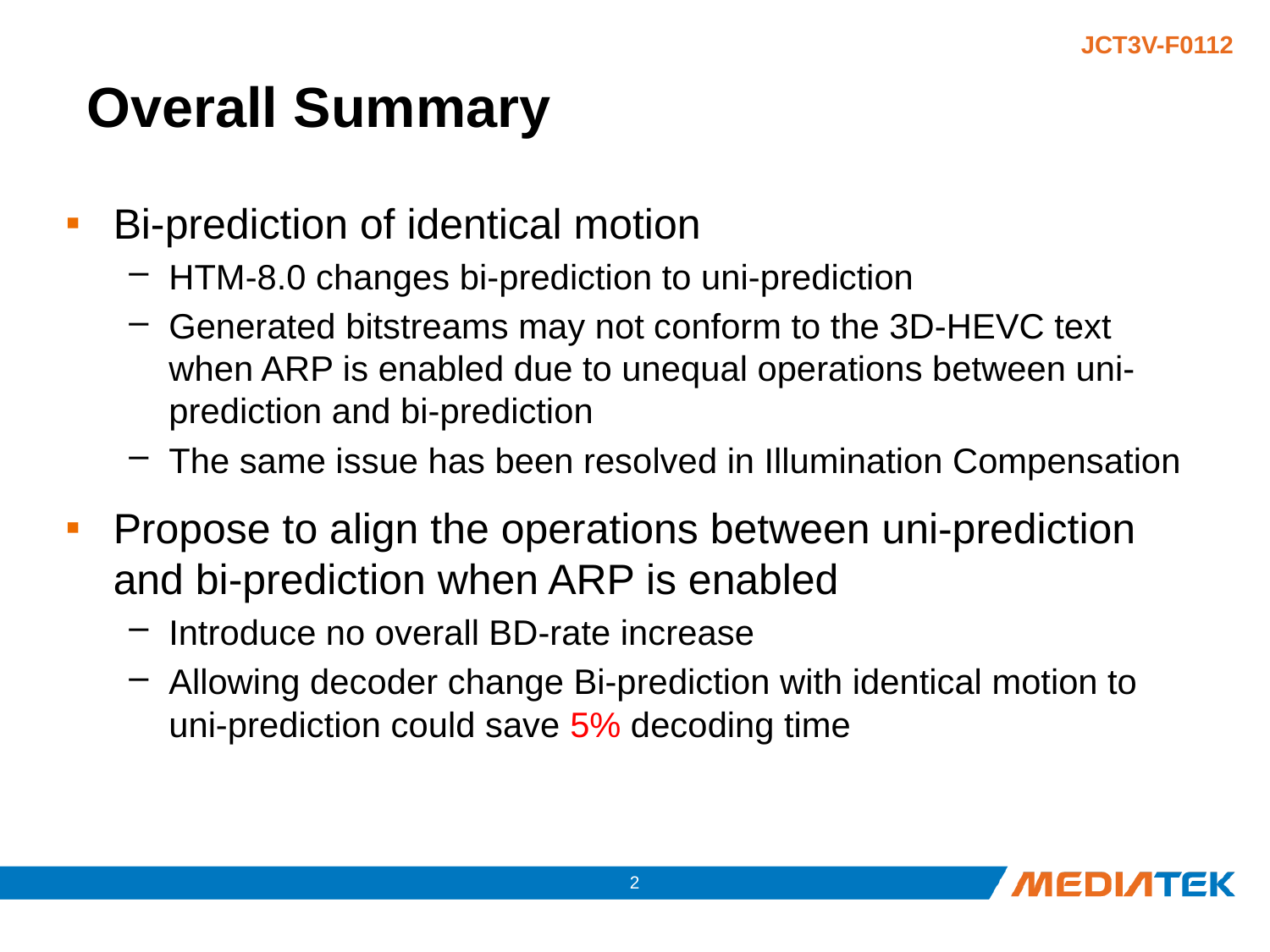

# Overall Summary
Bi-prediction of identical motion
HTM-8.0 changes bi-prediction to uni-prediction
Generated bitstreams may not conform to the 3D-HEVC text when ARP is enabled due to unequal operations between uni-prediction and bi-prediction
The same issue has been resolved in Illumination Compensation
Propose to align the operations between uni-prediction and bi-prediction when ARP is enabled
Introduce no overall BD-rate increase
Allowing decoder change Bi-prediction with identical motion to uni-prediction could save 5% decoding time

2